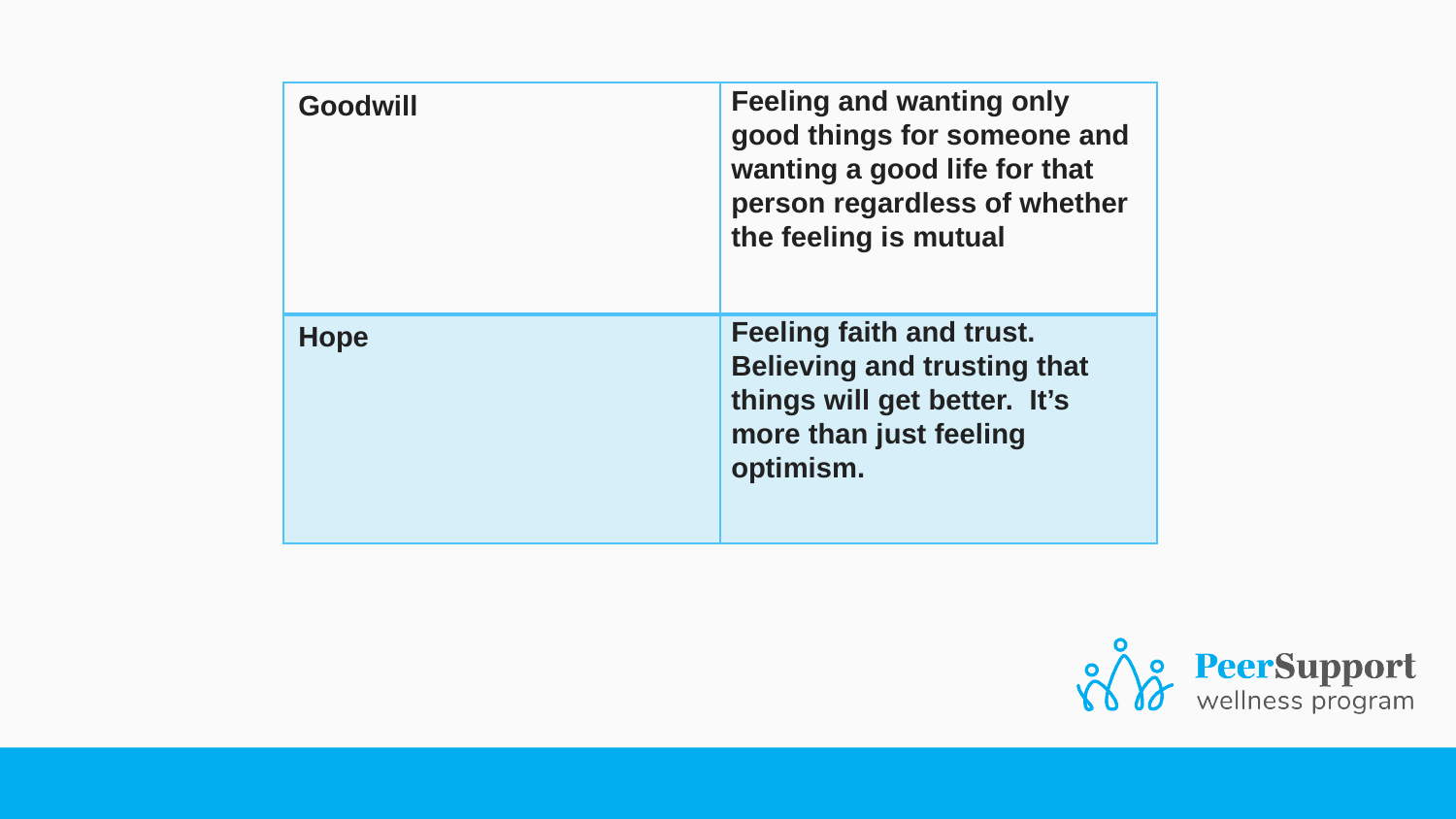

| Goodwill | Feeling and wanting only good things for someone and wanting a good life for that person regardless of whether the feeling is mutual |
| --- | --- |
| Hope | Feeling faith and trust. Believing and trusting that things will get better. It’s more than just feeling optimism. |